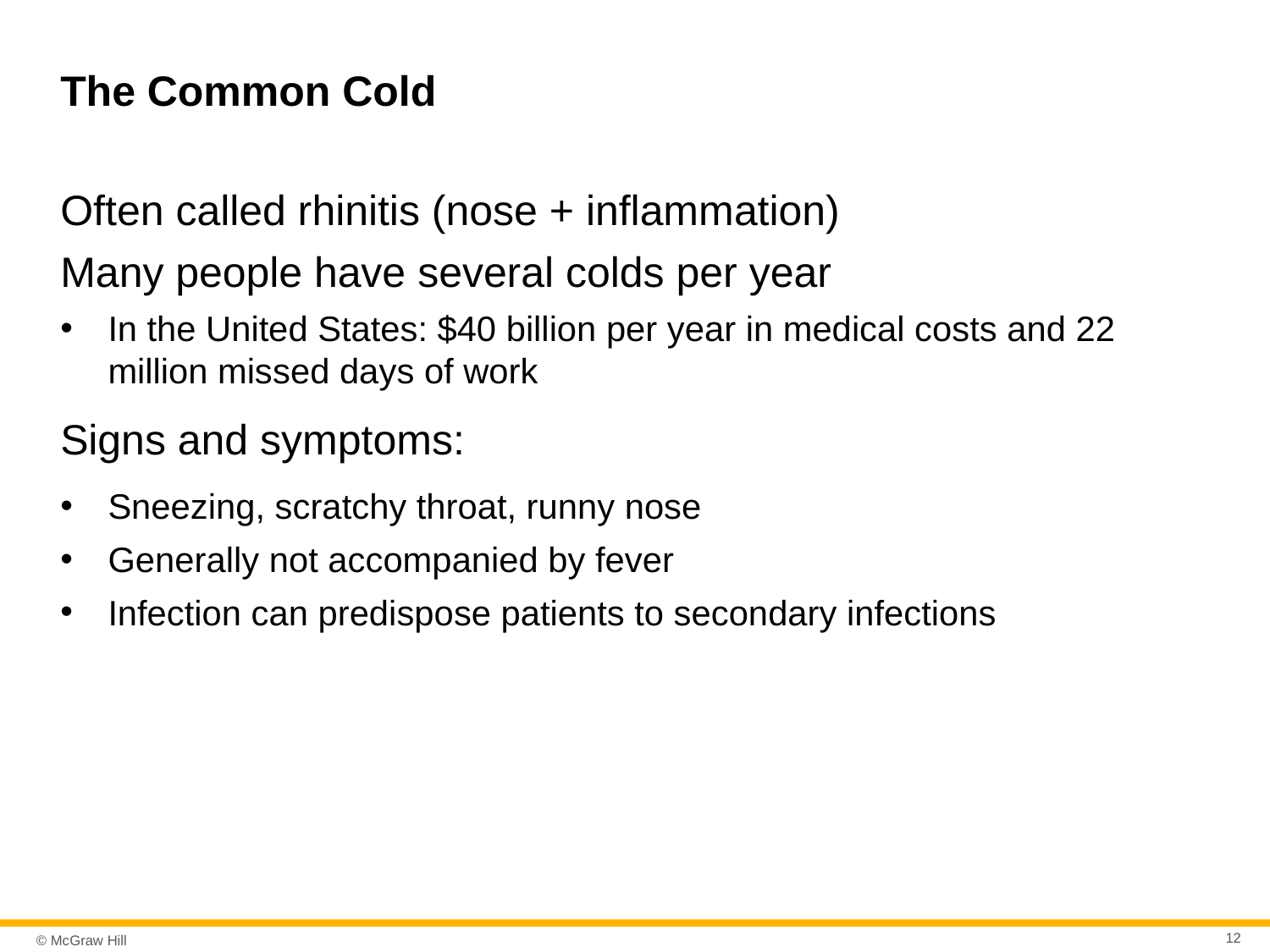

# The Common Cold
Often called rhinitis (nose + inflammation)
Many people have several colds per year
In the United States: $40 billion per year in medical costs and 22 million missed days of work
Signs and symptoms:
Sneezing, scratchy throat, runny nose
Generally not accompanied by fever
Infection can predispose patients to secondary infections